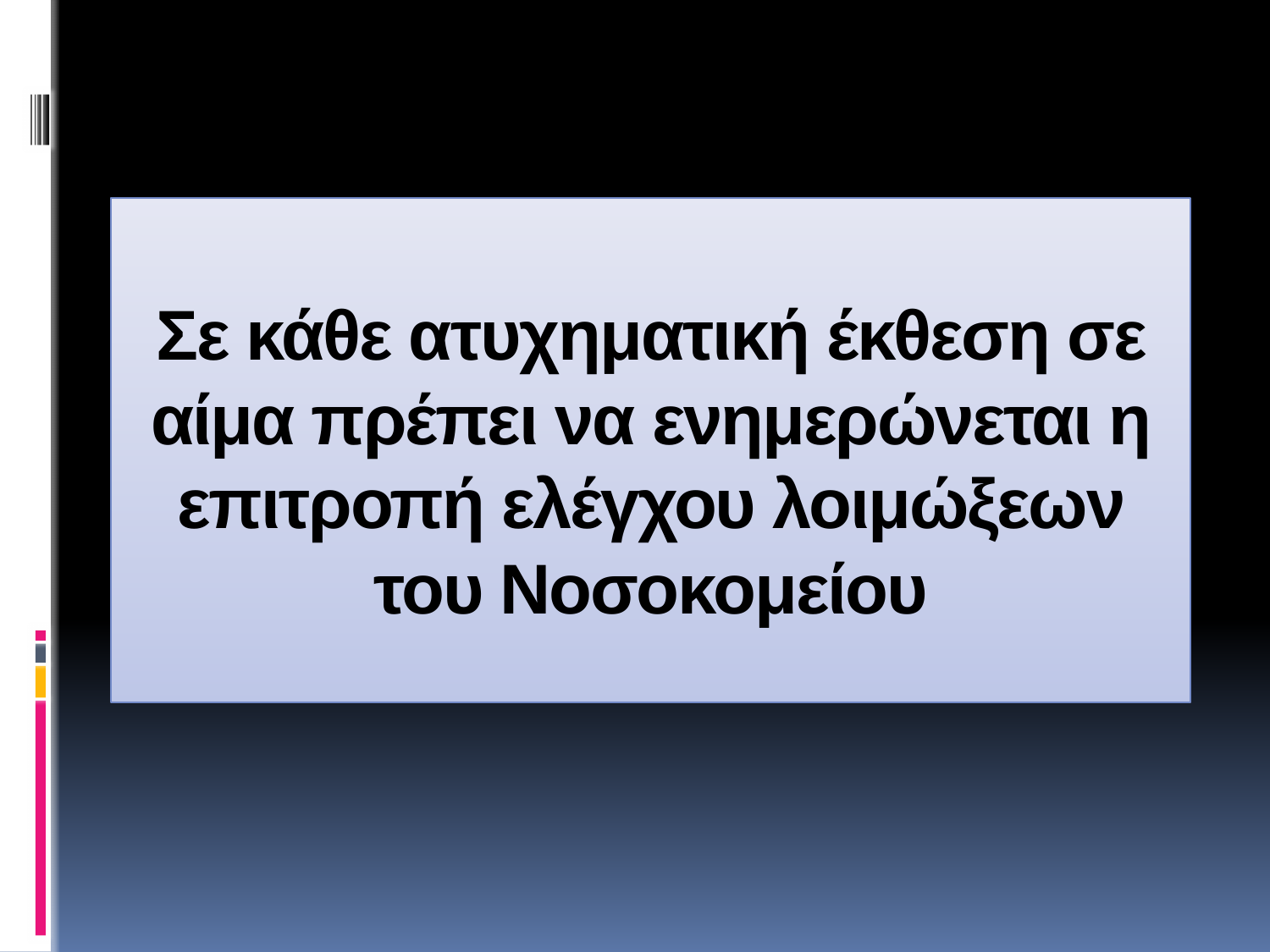

# Σε κάθε ατυχηματική έκθεση σε αίμα πρέπει να ενημερώνεται η επιτροπή ελέγχου λοιμώξεων του Νοσοκομείου